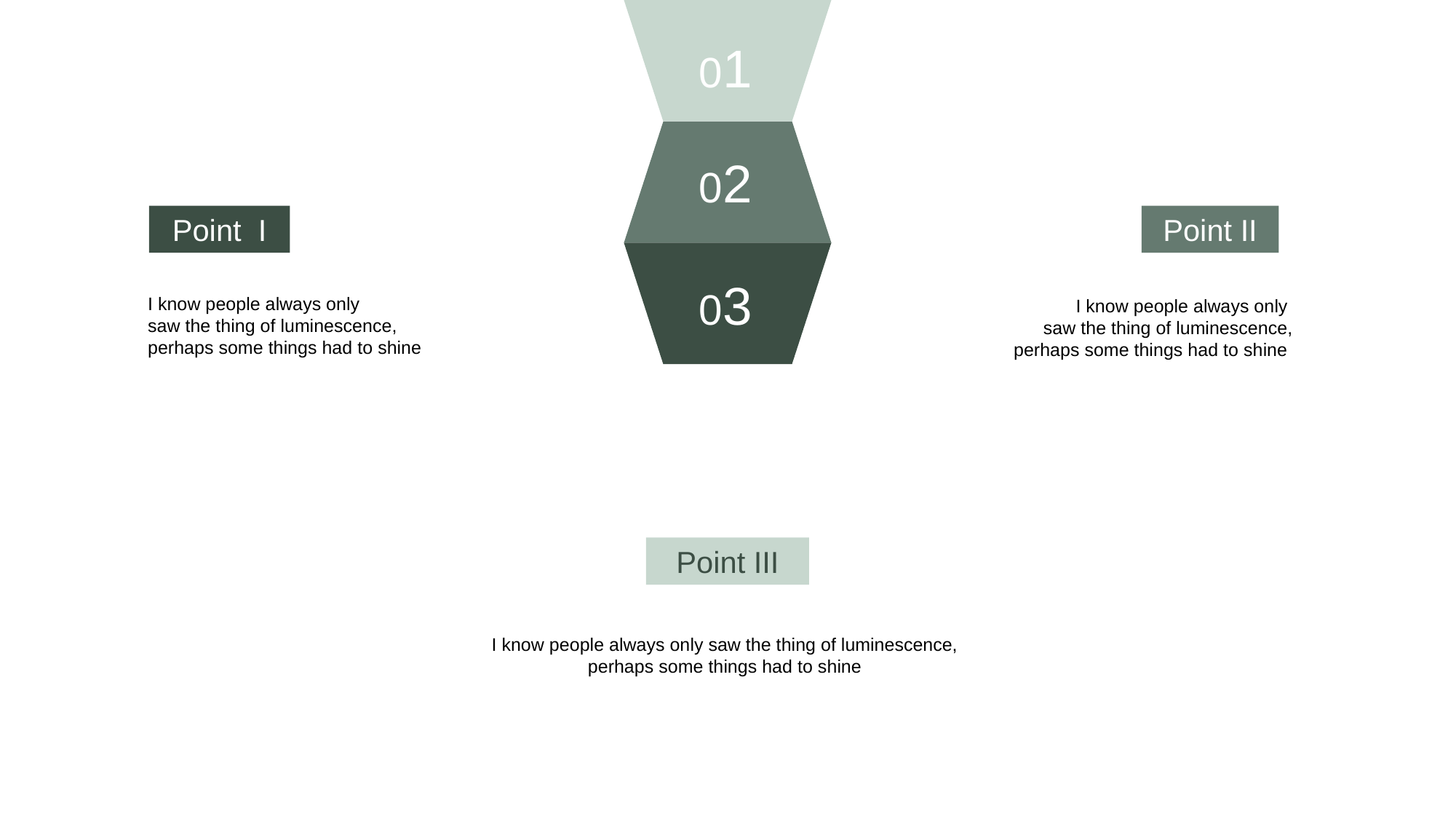

01
02
Point  I
Point II
03
I know people always only
saw the thing of luminescence, perhaps some things had to shine
I know people always only
saw the thing of luminescence, perhaps some things had to shine
Point III
I know people always only saw the thing of luminescence,
perhaps some things had to shine